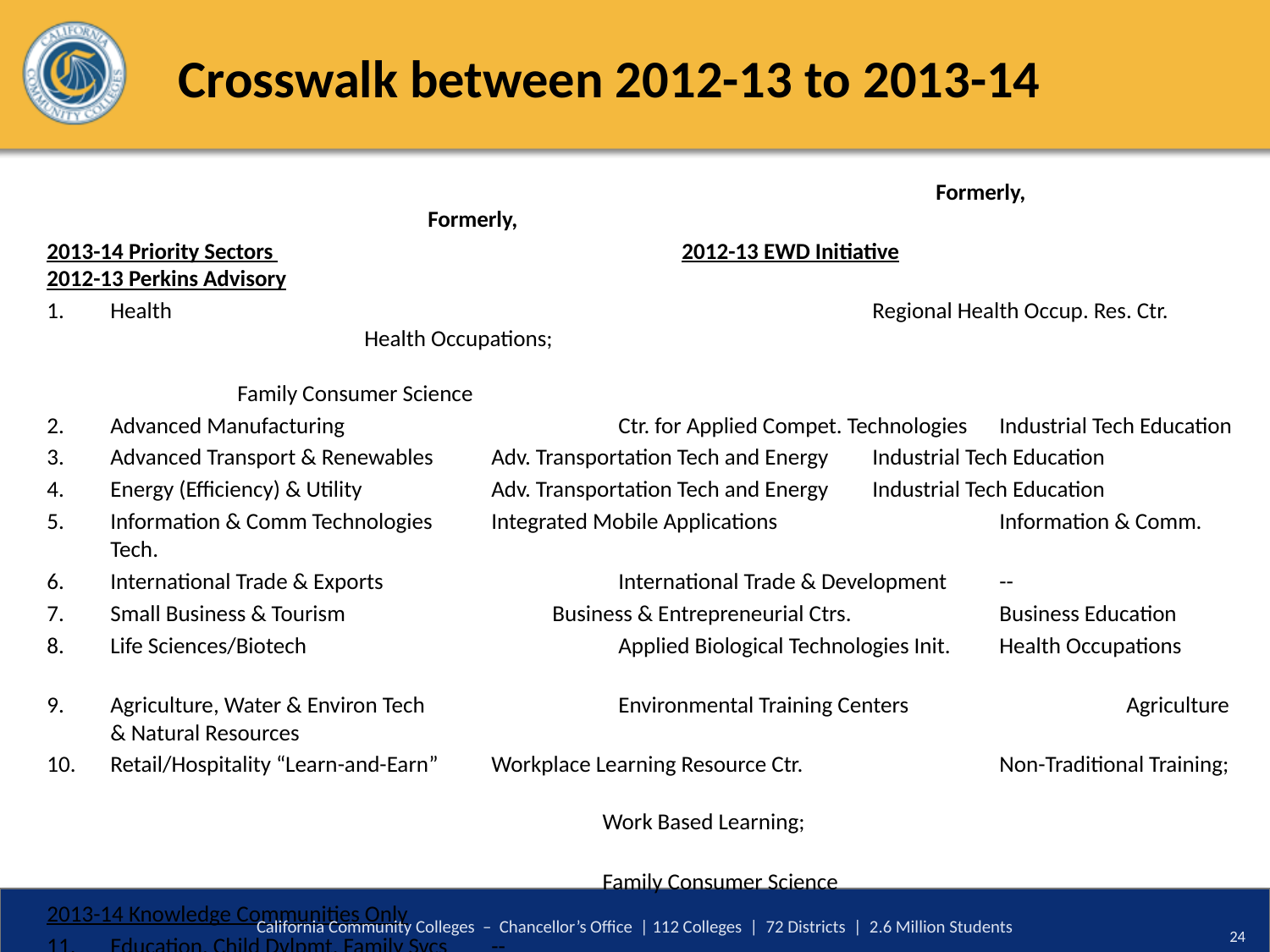

# Crosswalk between 2012-13 to 2013-14
							Formerly, 					Formerly,
2013-14 Priority Sectors 				2012-13 EWD Initiative			2012-13 Perkins Advisory
Health						Regional Health Occup. Res. Ctr.		Health Occupations; 												     		Family Consumer Science
Advanced Manufacturing			Ctr. for Applied Compet. Technologies	Industrial Tech Education
Advanced Transport & Renewables	Adv. Transportation Tech and Energy	Industrial Tech Education
Energy (Efficiency) & Utility		Adv. Transportation Tech and Energy	Industrial Tech Education
Information & Comm Technologies	Integrated Mobile Applications		Information & Comm. Tech.
International Trade & Exports		International Trade & Development	--
Small Business & Tourism 		            Business & Entrepreneurial Ctrs.		Business Education
Life Sciences/Biotech			Applied Biological Technologies Init.	Health Occupations
Agriculture, Water & Environ Tech		Environmental Training Centers		Agriculture & Natural Resources
Retail/Hospitality “Learn-and-Earn” 	Workplace Learning Resource Ctr.		Non-Traditional Training;
									Work Based Learning;
									Family Consumer Science
2013-14 Knowledge Communities Only
Education, Child Dvlpmt, Family Svcs	--						Family Consumer Science
Construction Trades, Eng, Architecture	--						Industrial Consumer Science
Public Safety					--						Public Safety
Business Administration			--						Business Education; Real Estate
Interior Design, Fashion, the Arts		--						Family Consumer Science

California Community Colleges  –  Chancellor’s Office  | 112 Colleges  |  72 Districts  |  2.6 Million Students
24